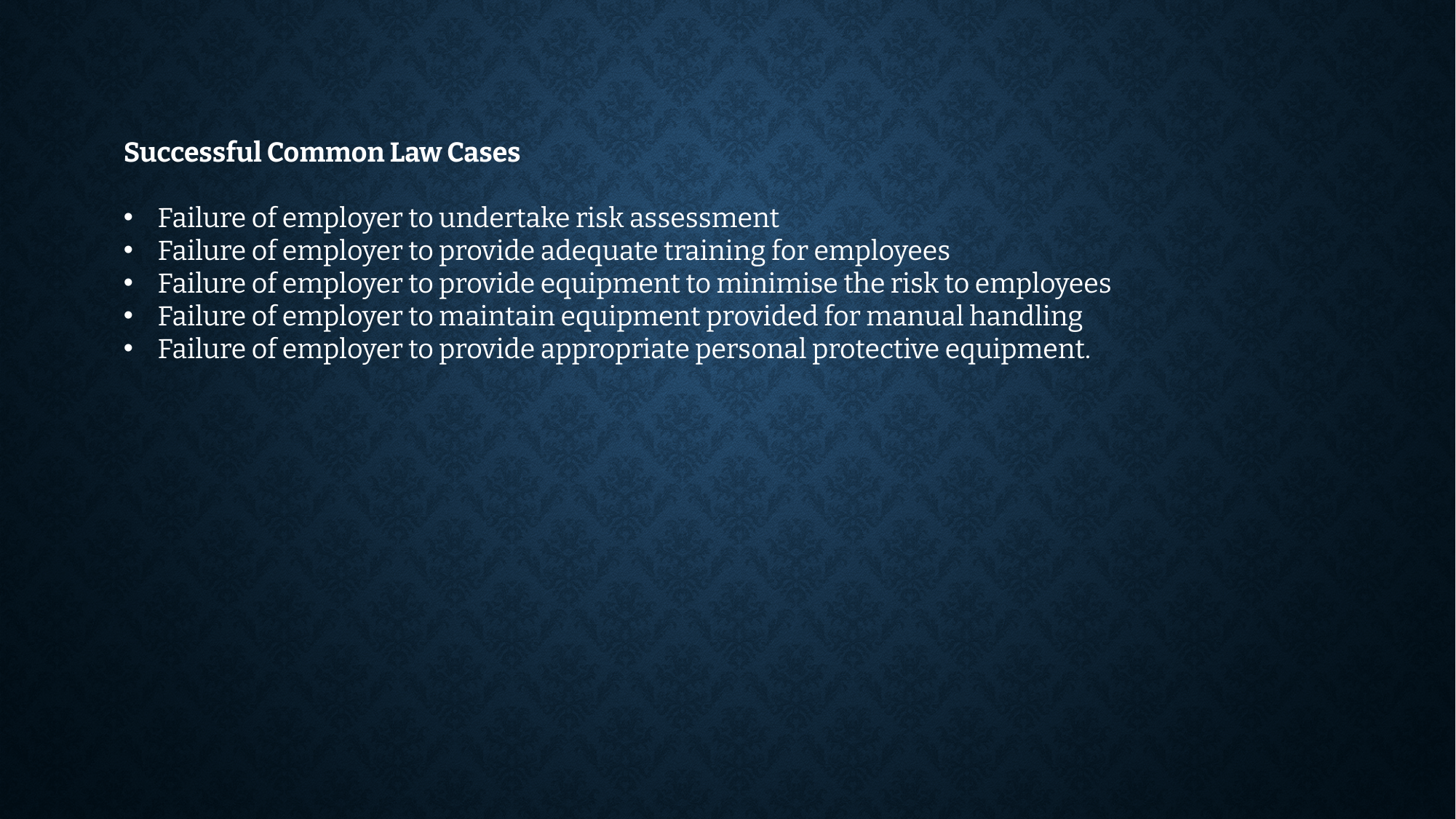

Successful Common Law Cases

Failure of employer to undertake risk assessment
Failure of employer to provide adequate training for employees
Failure of employer to provide equipment to minimise the risk to employees
Failure of employer to maintain equipment provided for manual handling
Failure of employer to provide appropriate personal protective equipment.